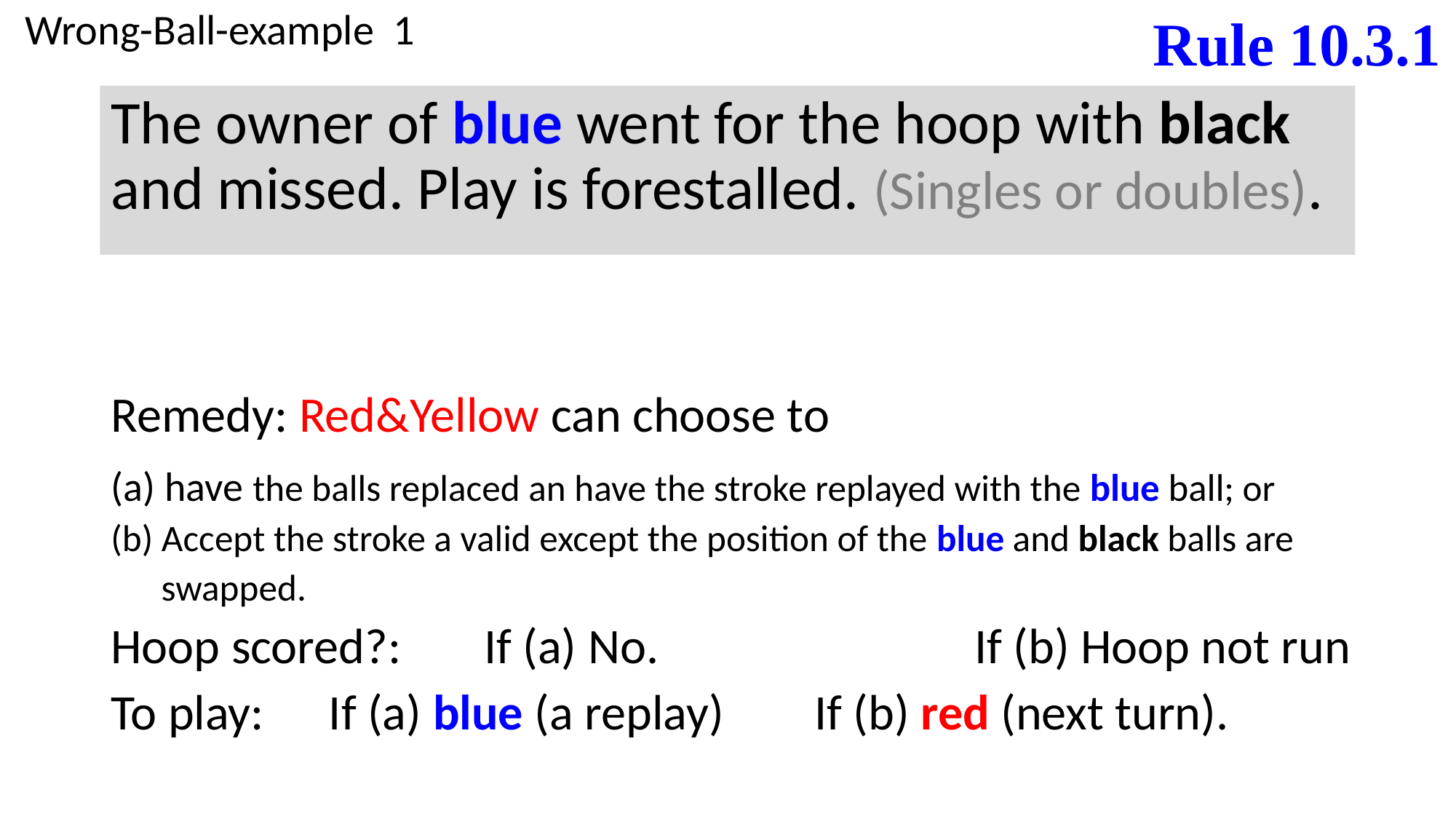

Rule 10.3.1
Wrong-Ball-example  1
The owner of blue went for the hoop with black and missed. Play is forestalled. (Singles or doubles).
Remedy: Red&Yellow can choose to
(a) have the balls replaced an have the stroke replayed with the blue ball; or
(b) Accept the stroke a valid except the position of the blue and black balls are
      swapped.
Hoop scored?:	If (a) No.                            If (b) Hoop not run
To play:		If (a) blue (a replay)        If (b) red (next turn).